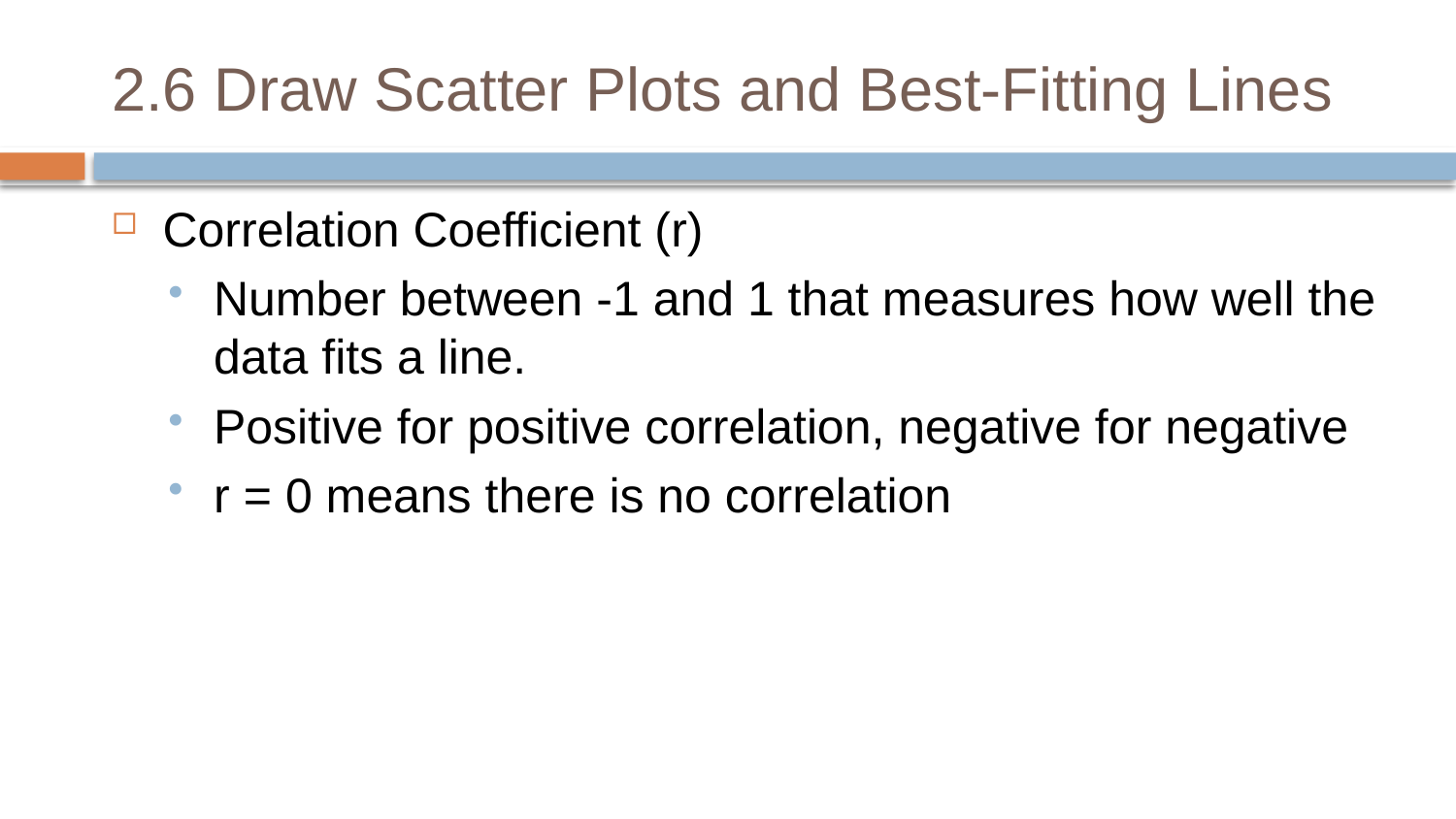

# 2.6 Draw Scatter Plots and Best-Fitting Lines
Correlation Coefficient (r)
Number between -1 and 1 that measures how well the data fits a line.
Positive for positive correlation, negative for negative
r = 0 means there is no correlation